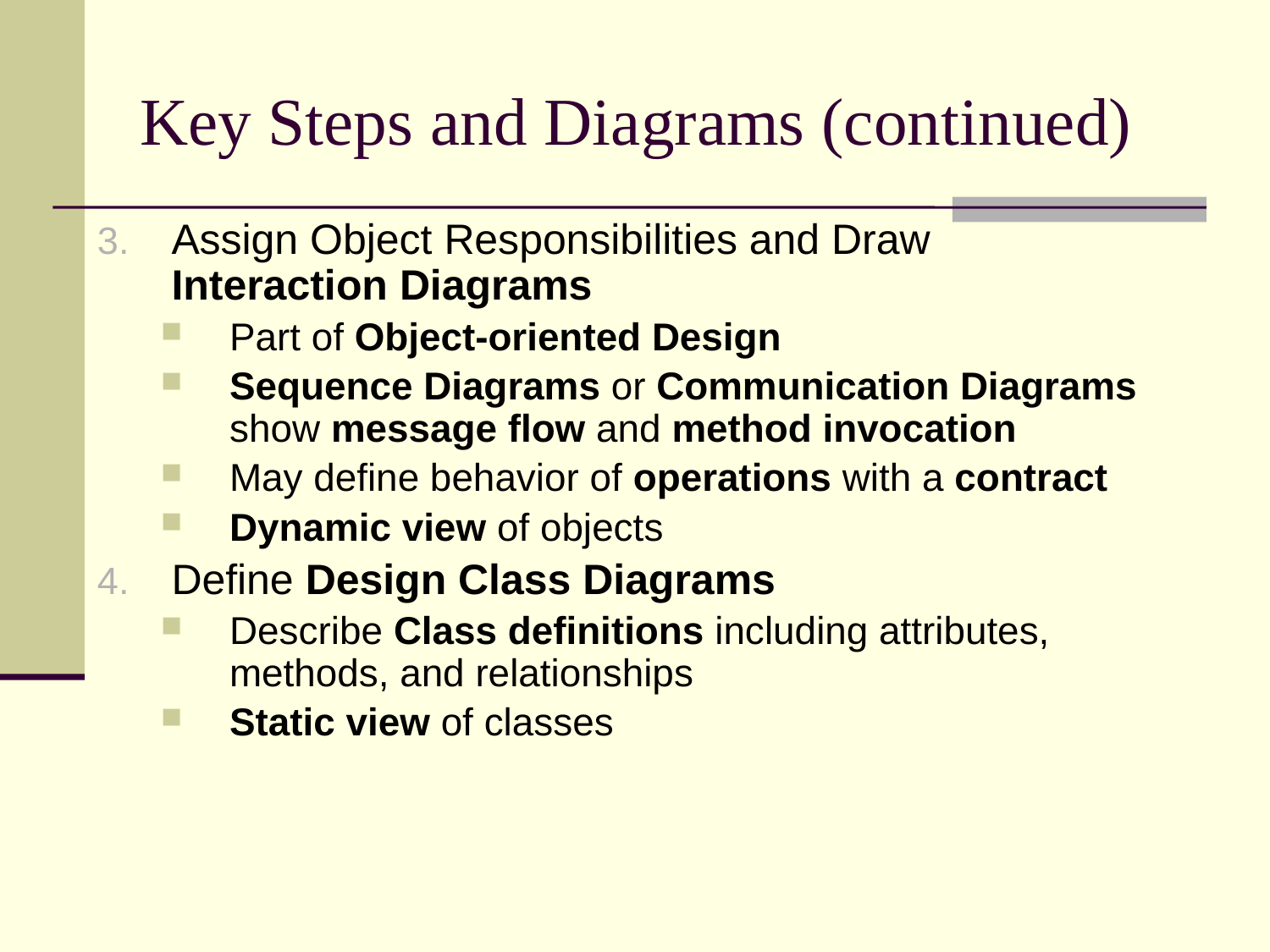

# Key Steps and Diagrams (continued)
Assign Object Responsibilities and Draw Interaction Diagrams
Part of Object-oriented Design
Sequence Diagrams or Communication Diagrams show message flow and method invocation
May define behavior of operations with a contract
Dynamic view of objects
Define Design Class Diagrams
Describe Class definitions including attributes, methods, and relationships
Static view of classes